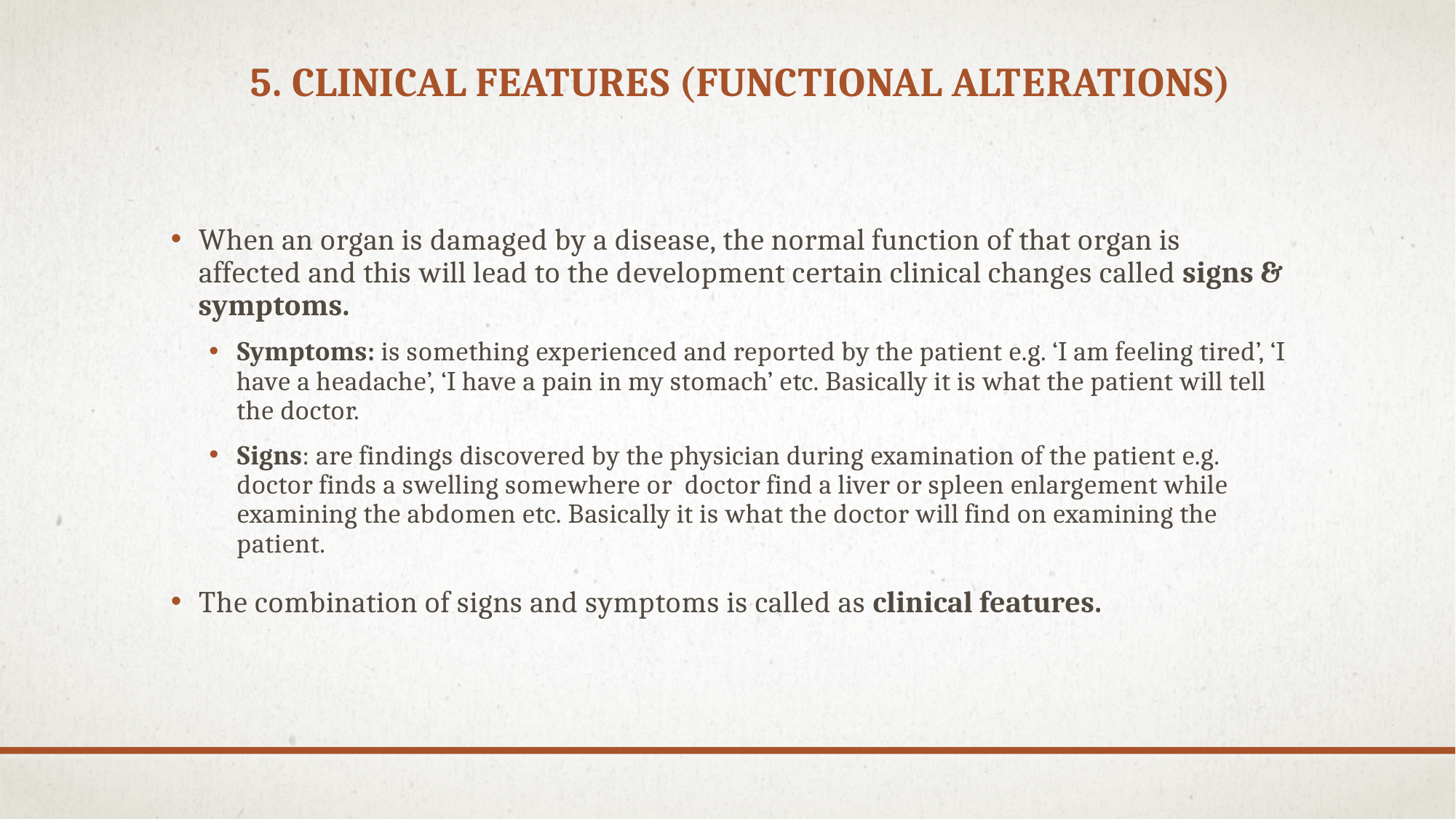

# 5. clinical features (functional alterations)
When an organ is damaged by a disease, the normal function of that organ is affected and this will lead to the development certain clinical changes called signs & symptoms.
Symptoms: is something experienced and reported by the patient e.g. ‘I am feeling tired’, ‘I have a headache’, ‘I have a pain in my stomach’ etc. Basically it is what the patient will tell the doctor.
Signs: are findings discovered by the physician during examination of the patient e.g. doctor finds a swelling somewhere or  doctor find a liver or spleen enlargement while examining the abdomen etc. Basically it is what the doctor will find on examining the patient.
The combination of signs and symptoms is called as clinical features.